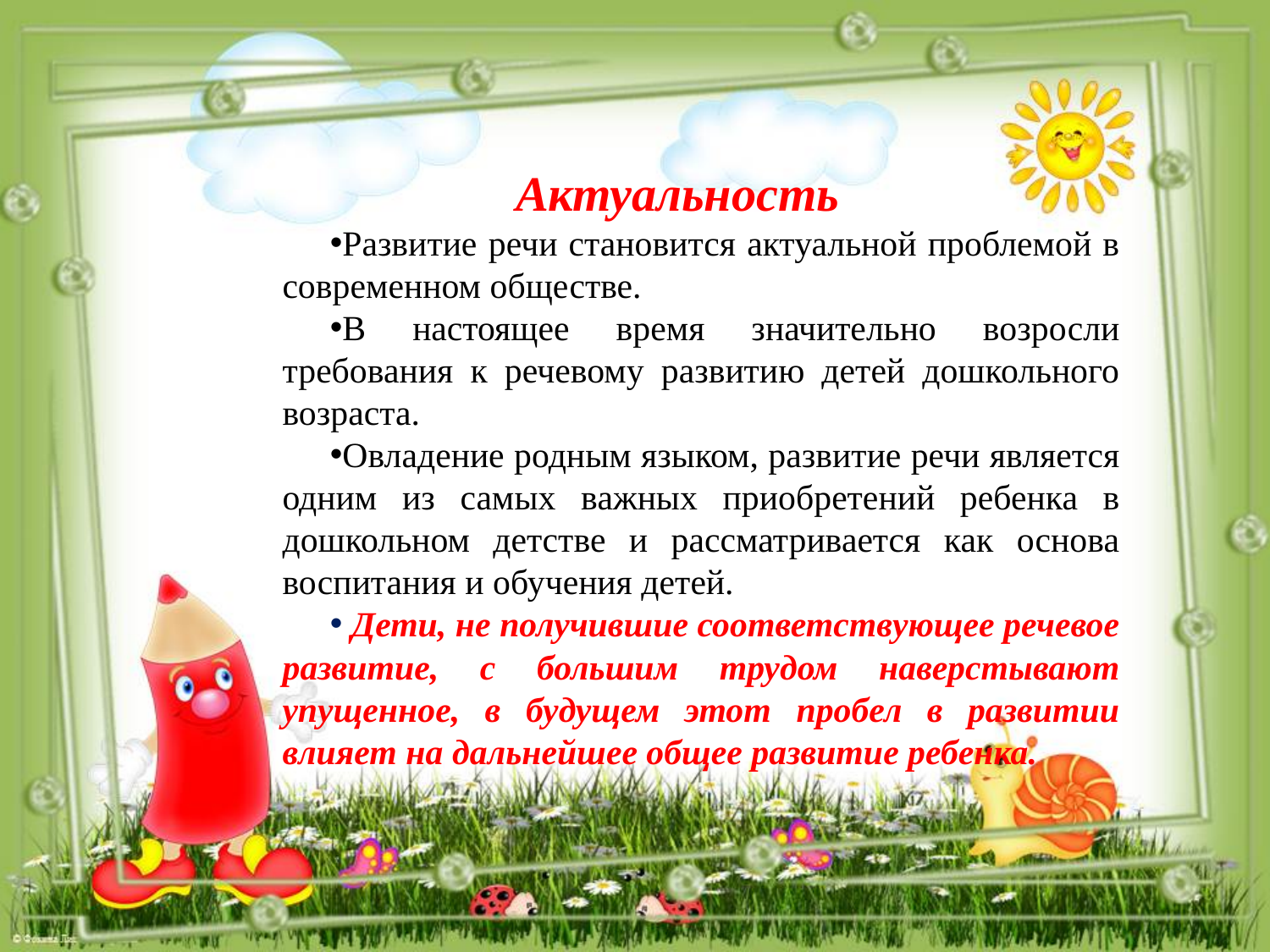

Актуальность
Развитие речи становится актуальной проблемой в современном обществе.
В настоящее время значительно возросли требования к речевому развитию детей дошкольного возраста.
Овладение родным языком, развитие речи является одним из самых важных приобретений ребенка в дошкольном детстве и рассматривается как основа воспитания и обучения детей.
 Дети, не получившие соответствующее речевое развитие, с большим трудом наверстывают упущенное, в будущем этот пробел в развитии влияет на дальнейшее общее развитие ребенка.